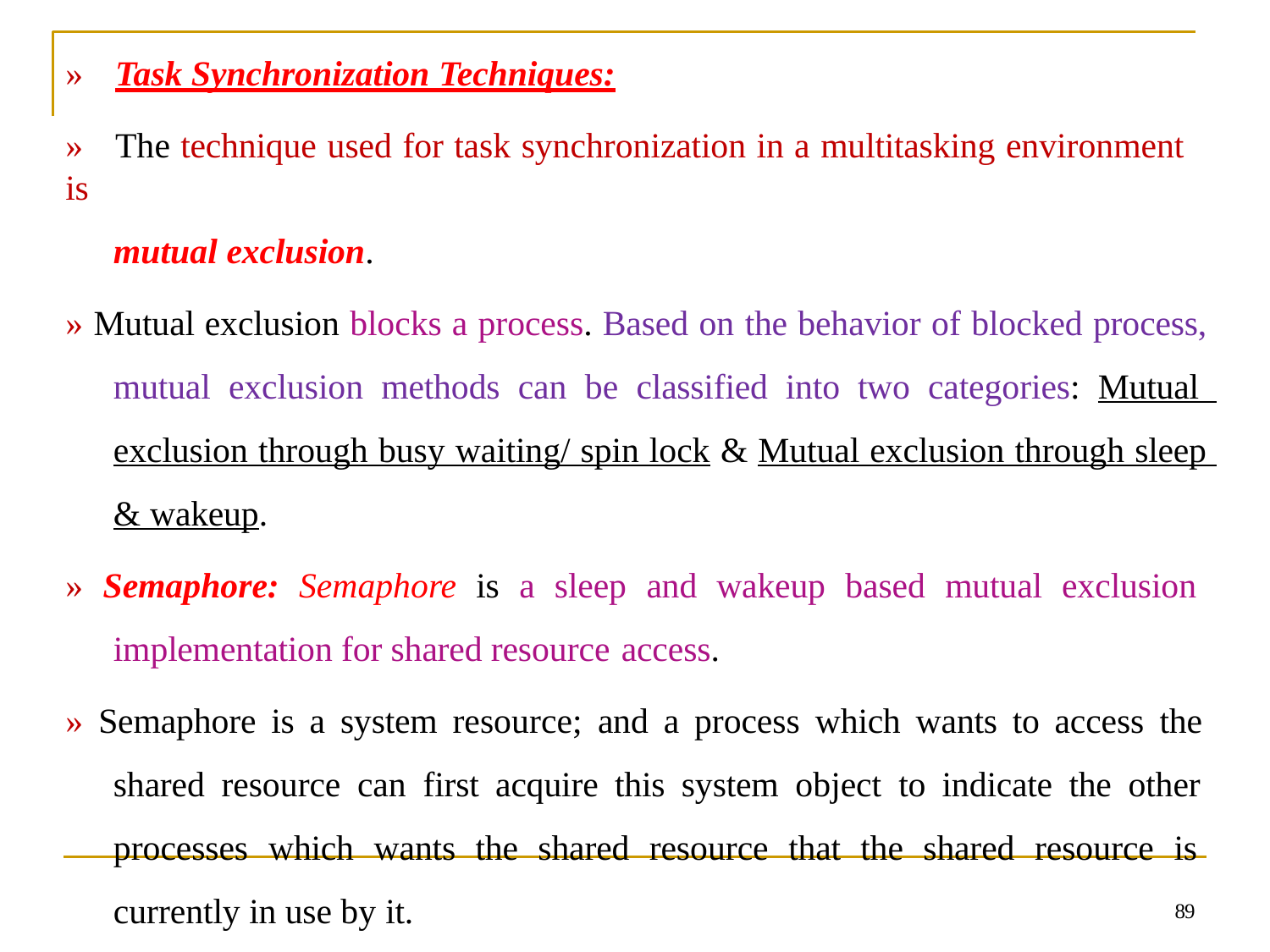

»	Task Synchronization Techniques:
»	The technique used for task synchronization in a multitasking environment is
mutual exclusion.
» Mutual exclusion blocks a process. Based on the behavior of blocked process,  mutual exclusion methods can be classified into two categories: Mutual  exclusion through busy waiting/ spin lock & Mutual exclusion through sleep  & wakeup.
» Semaphore: Semaphore is a sleep and wakeup based mutual exclusion  implementation for shared resource access.
» Semaphore is a system resource; and a process which wants to access the  shared resource can first acquire this system object to indicate the other  processes which wants the shared resource that the shared resource is  currently in use by it.
89